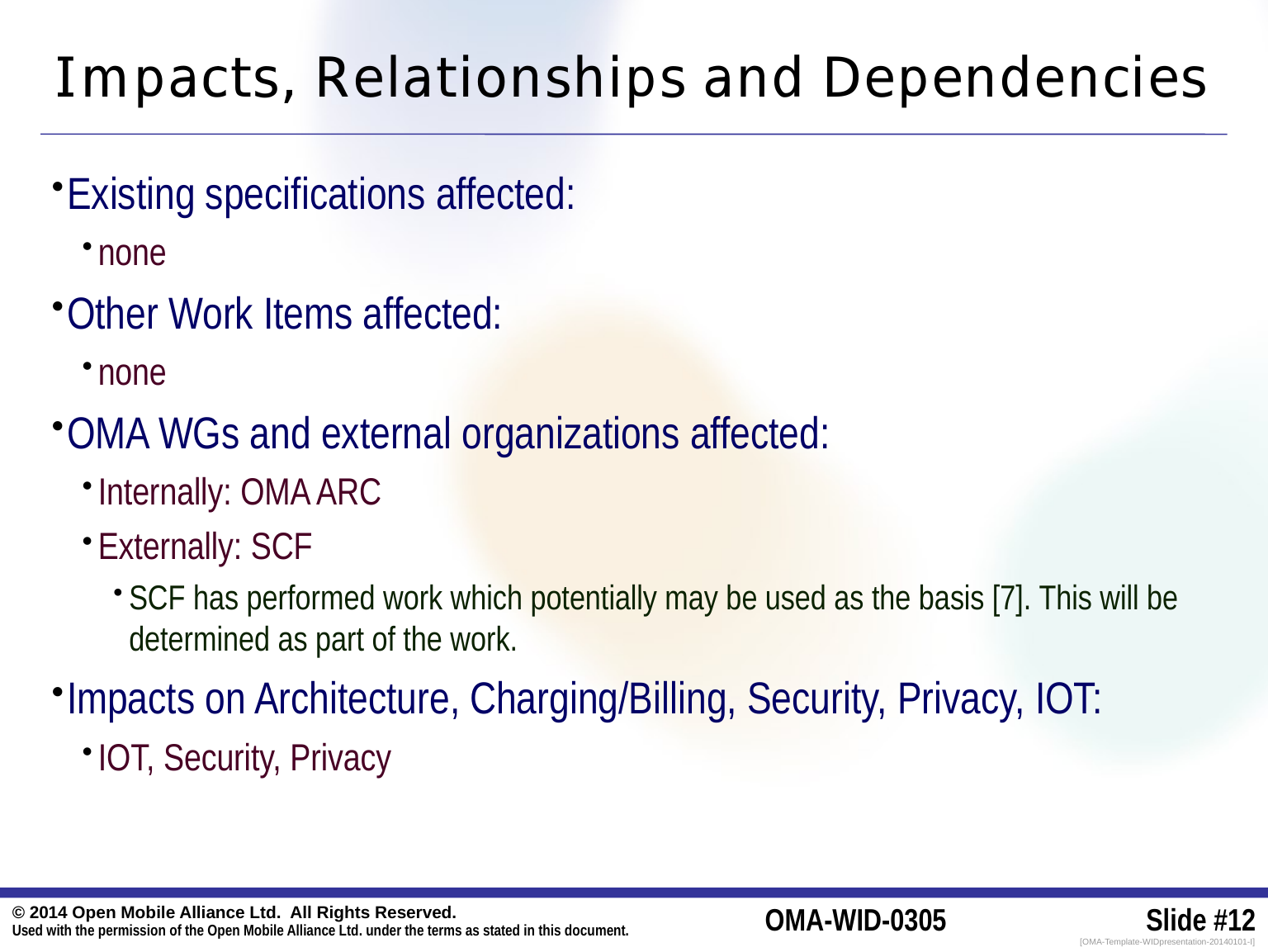

# Impacts, Relationships and Dependencies
Existing specifications affected:
none
Other Work Items affected:
none
OMA WGs and external organizations affected:
Internally: OMA ARC
Externally: SCF
SCF has performed work which potentially may be used as the basis [7]. This will be determined as part of the work.
Impacts on Architecture, Charging/Billing, Security, Privacy, IOT:
IOT, Security, Privacy